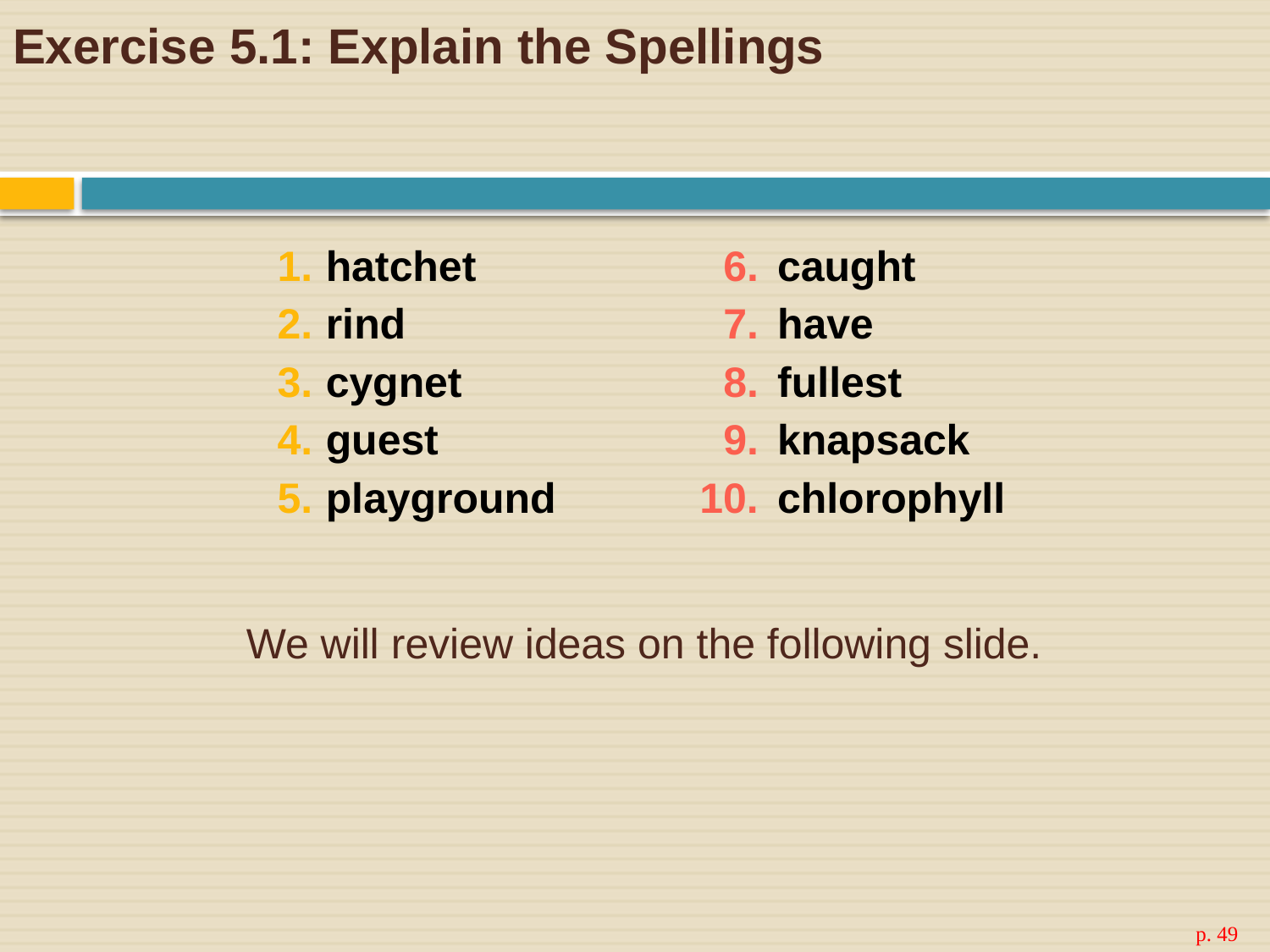

# Exercise 5.1: Explain the Spellings
hatchet	  6. 	caught
rind	  7. 	have
cygnet	  8. 	fullest
guest	  9. 	knapsack
playground	10. 	chlorophyll
We will review ideas on the following slide.
p. 49